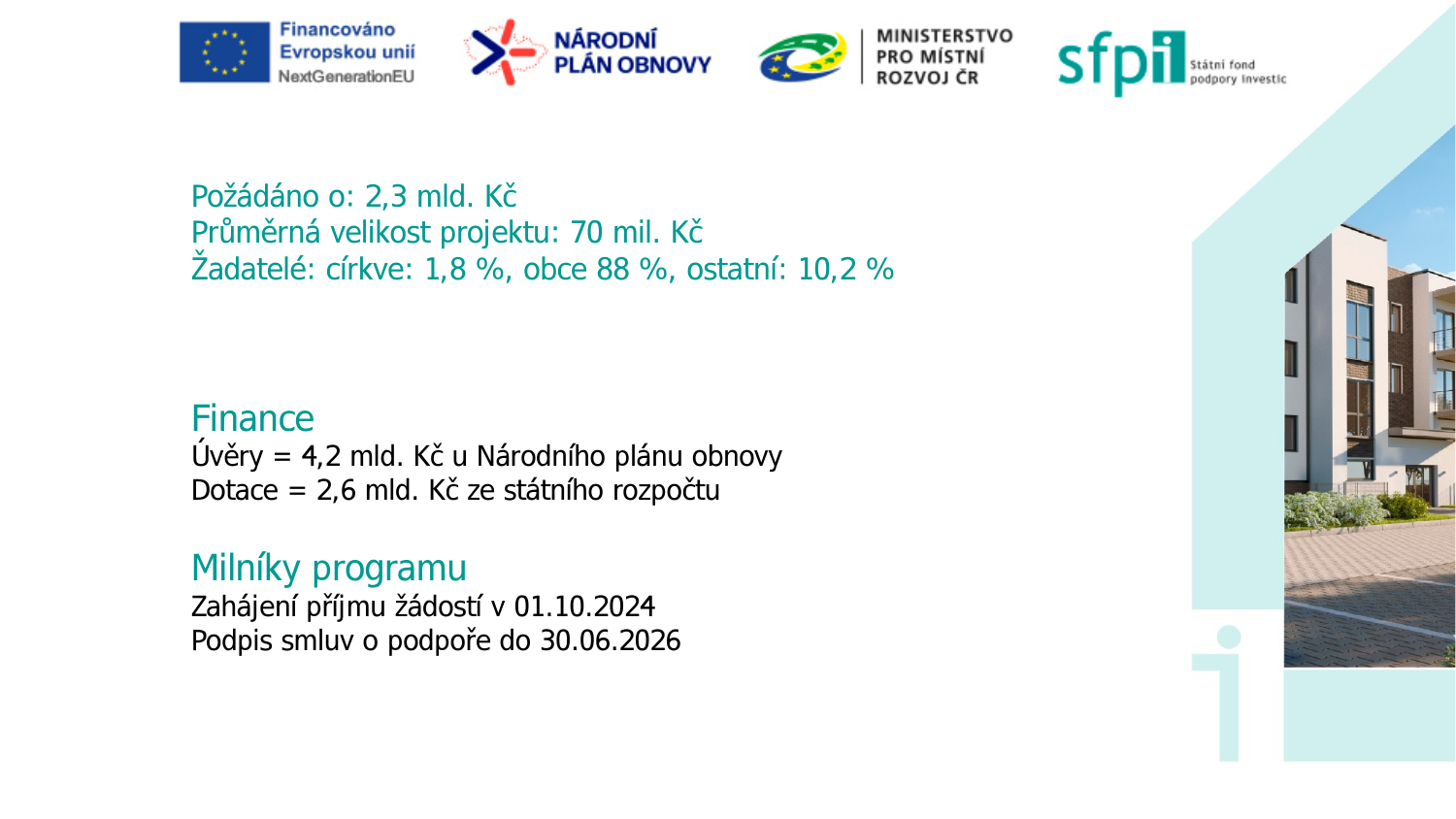

Požádáno o: 2,3 mld. Kč
Průměrná velikost projektu: 70 mil. Kč
Žadatelé: církve: 1,8 %, obce 88 %, ostatní: 10,2 %

Finance
Úvěry = 4,2 mld. Kč u Národního plánu obnovy
Dotace = 2,6 mld. Kč ze státního rozpočtu

Milníky programu
Zahájení příjmu žádostí v 01.10.2024
Podpis smluv o podpoře do 30.06.2026